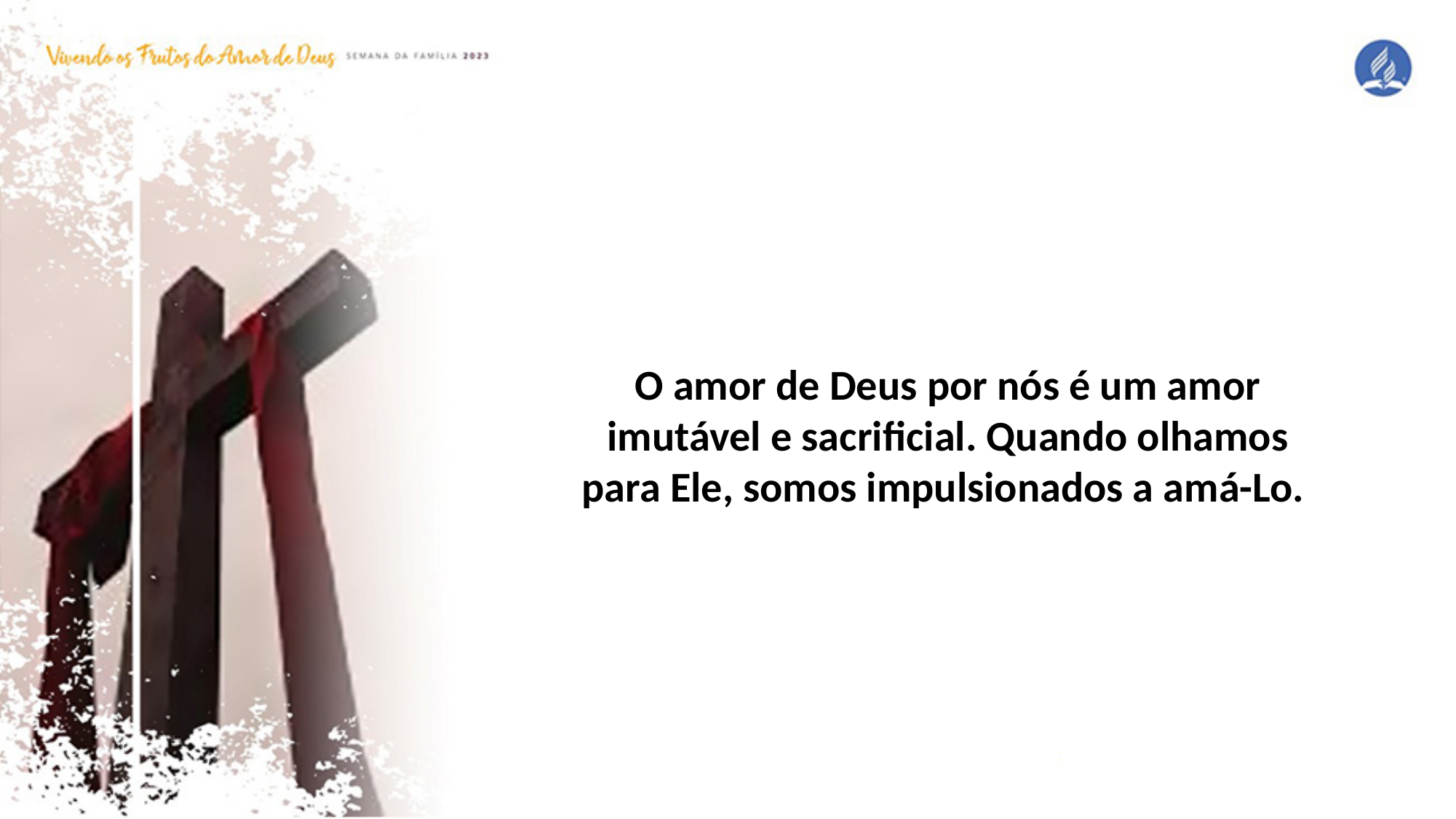

O amor de Deus por nós é um amor imutável e sacrificial. Quando olhamos para Ele, somos impulsionados a amá-Lo.